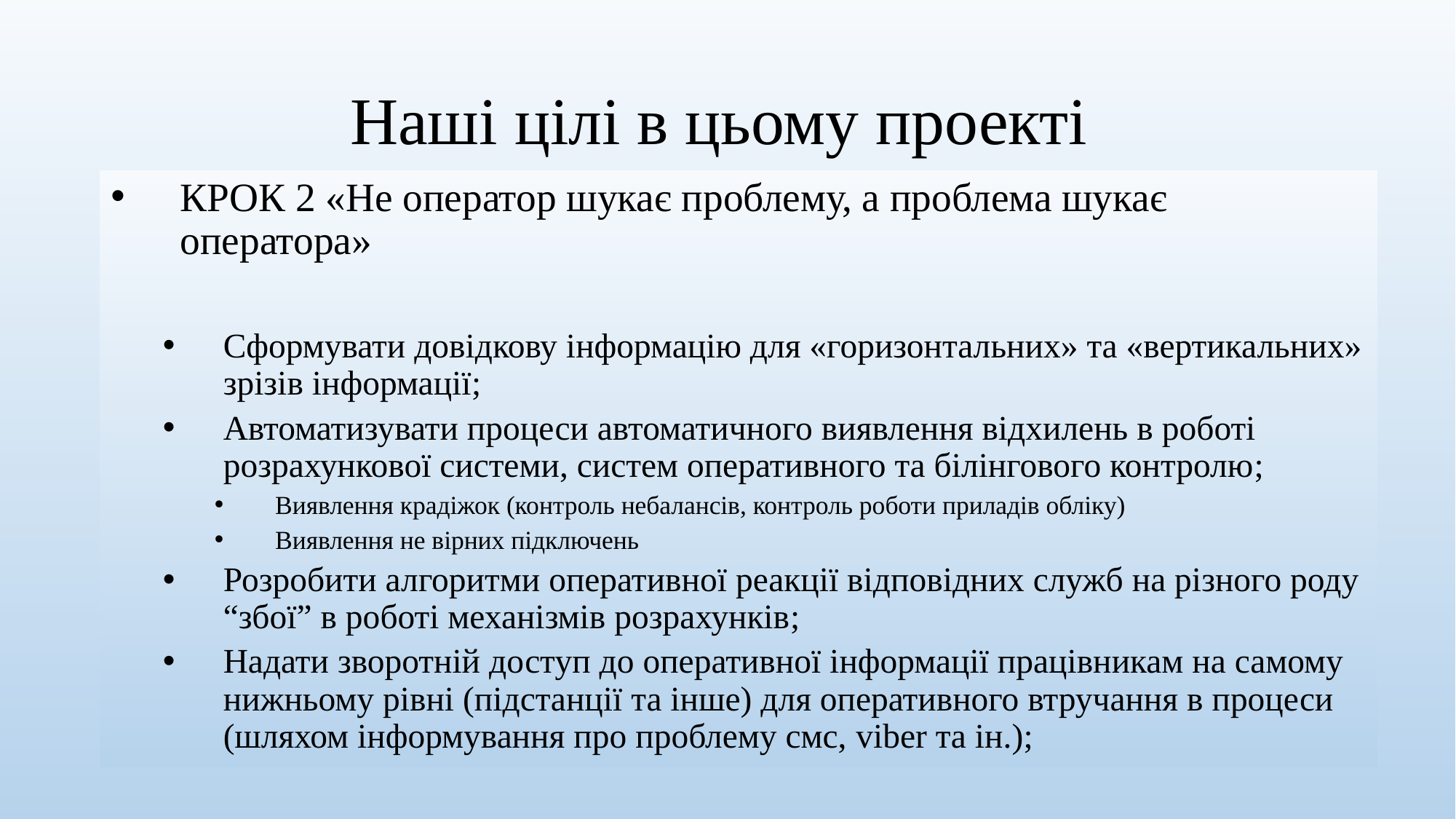

# Наші цілі в цьому проекті
КРОК 2 «Не оператор шукає проблему, а проблема шукає оператора»

Сформувати довідкову інформацію для «горизонтальних» та «вертикальних» зрізів інформації;
Автоматизувати процеси автоматичного виявлення відхилень в роботі розрахункової системи, систем оперативного та білінгового контролю;
Виявлення крадіжок (контроль небалансів, контроль роботи приладів обліку)
Виявлення не вірних підключень
Розробити алгоритми оперативної реакції відповідних служб на різного роду “збої” в роботі механізмів розрахунків;
Надати зворотній доступ до оперативної інформації працівникам на самому нижньому рівні (підстанції та інше) для оперативного втручання в процеси (шляхом інформування про проблему смс, viber та ін.);